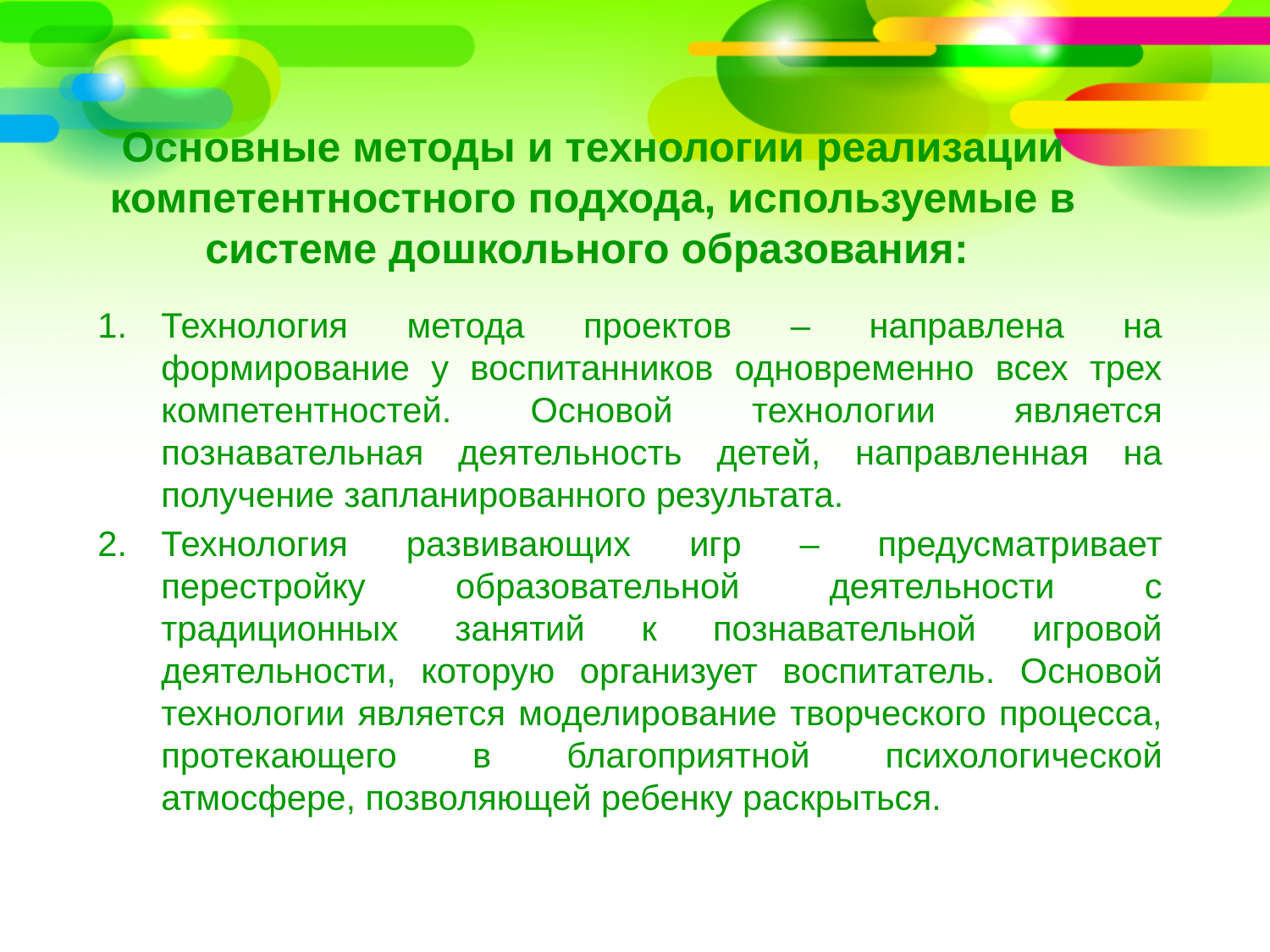

# Основные методы и технологии реализации компетентностного подхода, используемые в системе дошкольного образования:
Технология метода проектов – направлена на формирование у воспитанников одновременно всех трех компетентностей. Основой технологии является познавательная деятельность детей, направленная на получение запланированного результата.
Технология развивающих игр – предусматривает перестройку образовательной деятельности с традиционных занятий к познавательной игровой деятельности, которую организует воспитатель. Основой технологии является моделирование творческого процесса, протекающего в благоприятной психологической атмосфере, позволяющей ребенку раскрыться.